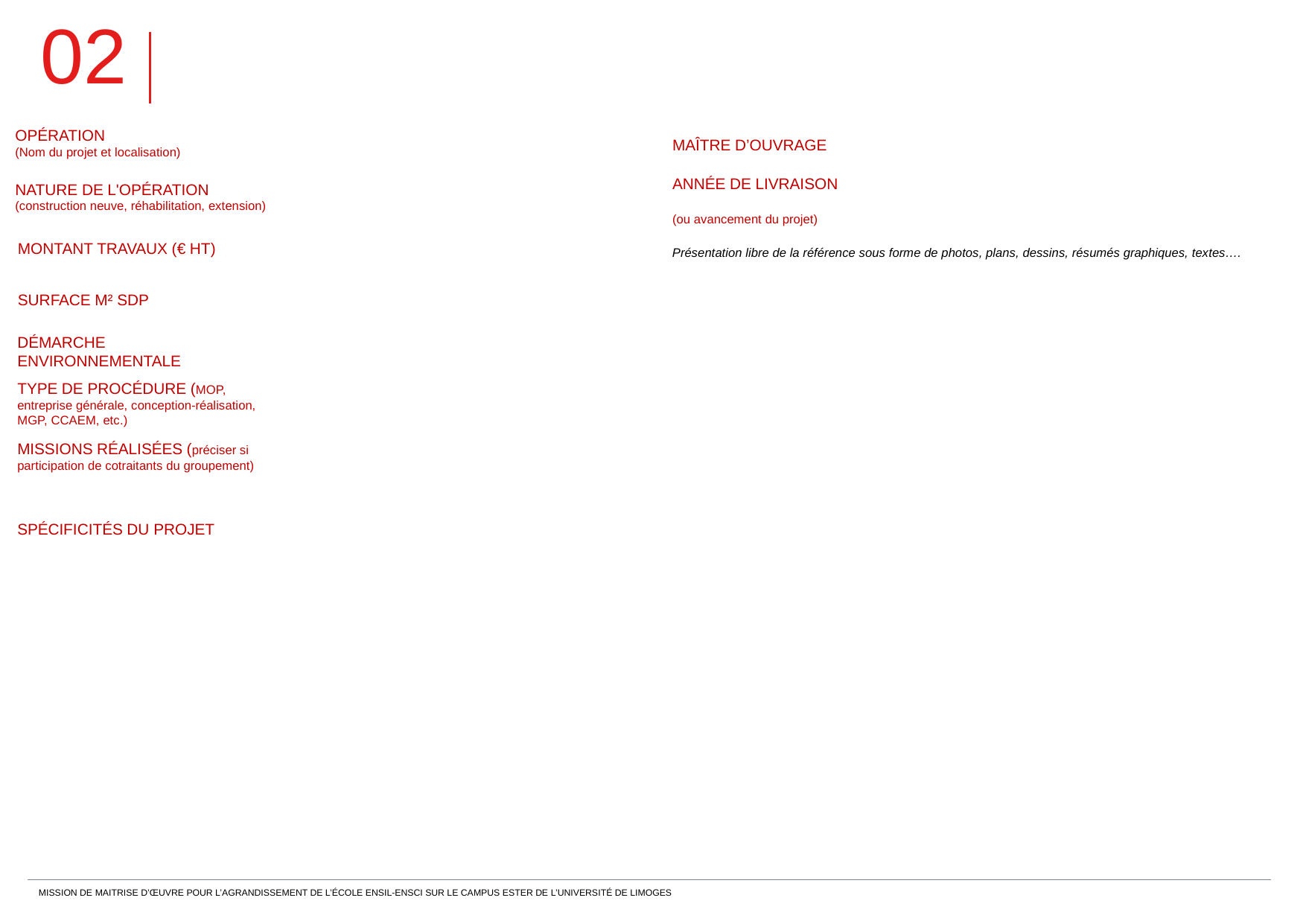

02
#

MISSION DE MAITRISE D’ŒUVRE POUR l’agrandissement de l’école ensil-ensci sur le campus Ester de l’université de Limoges